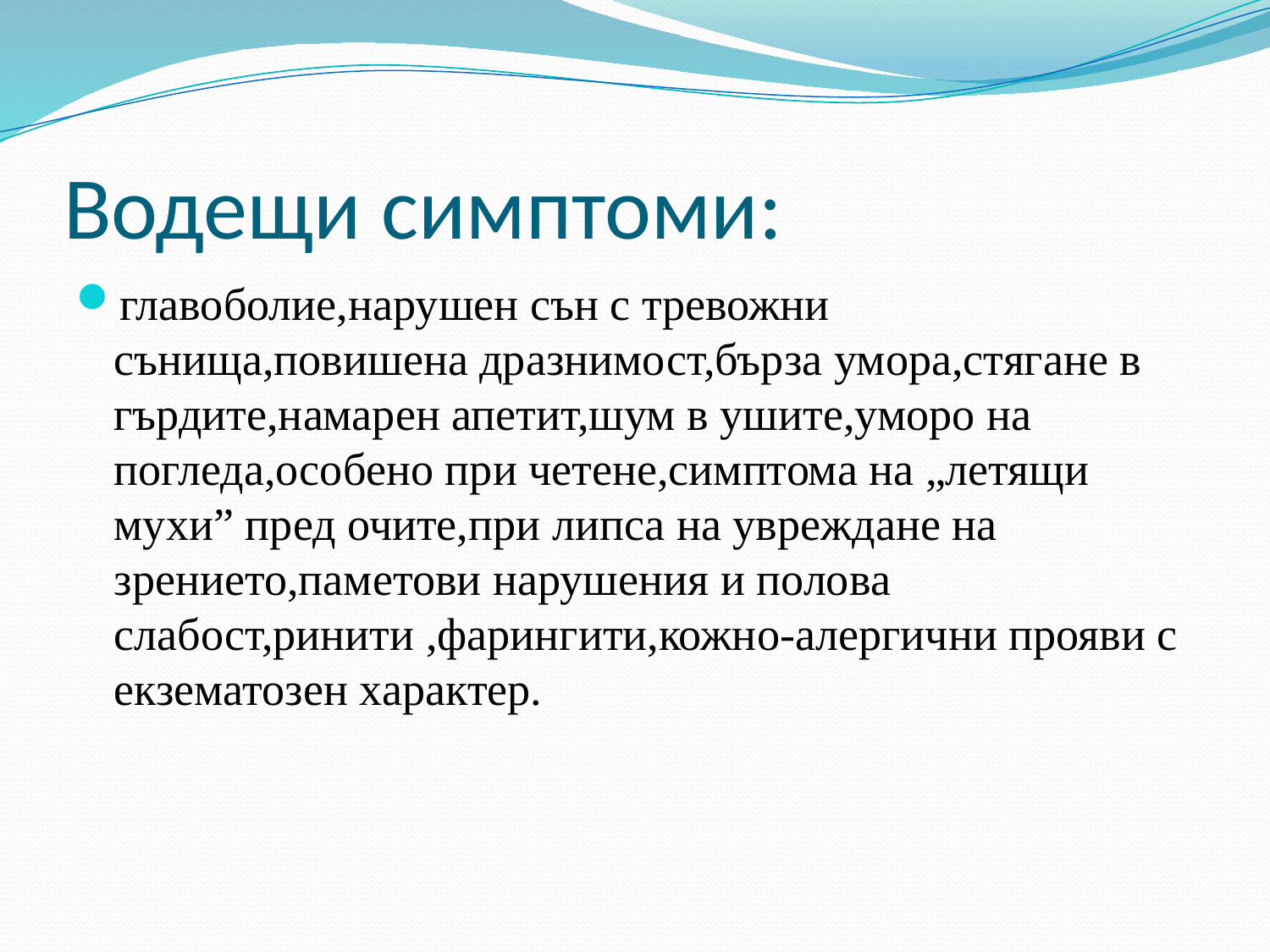

# Водещи симптоми:
главоболие,нарушен сън с тревожни сънища,повишена дразнимост,бърза умора,стягане в гърдите,намарен апетит,шум в ушите,уморо на погледа,особено при четене,симптома на „летящи мухи” пред очите,при липса на увреждане на зрението,паметови нарушения и полова слабост,ринити ,фарингити,кожно-алергични прояви с екзематозен характер.